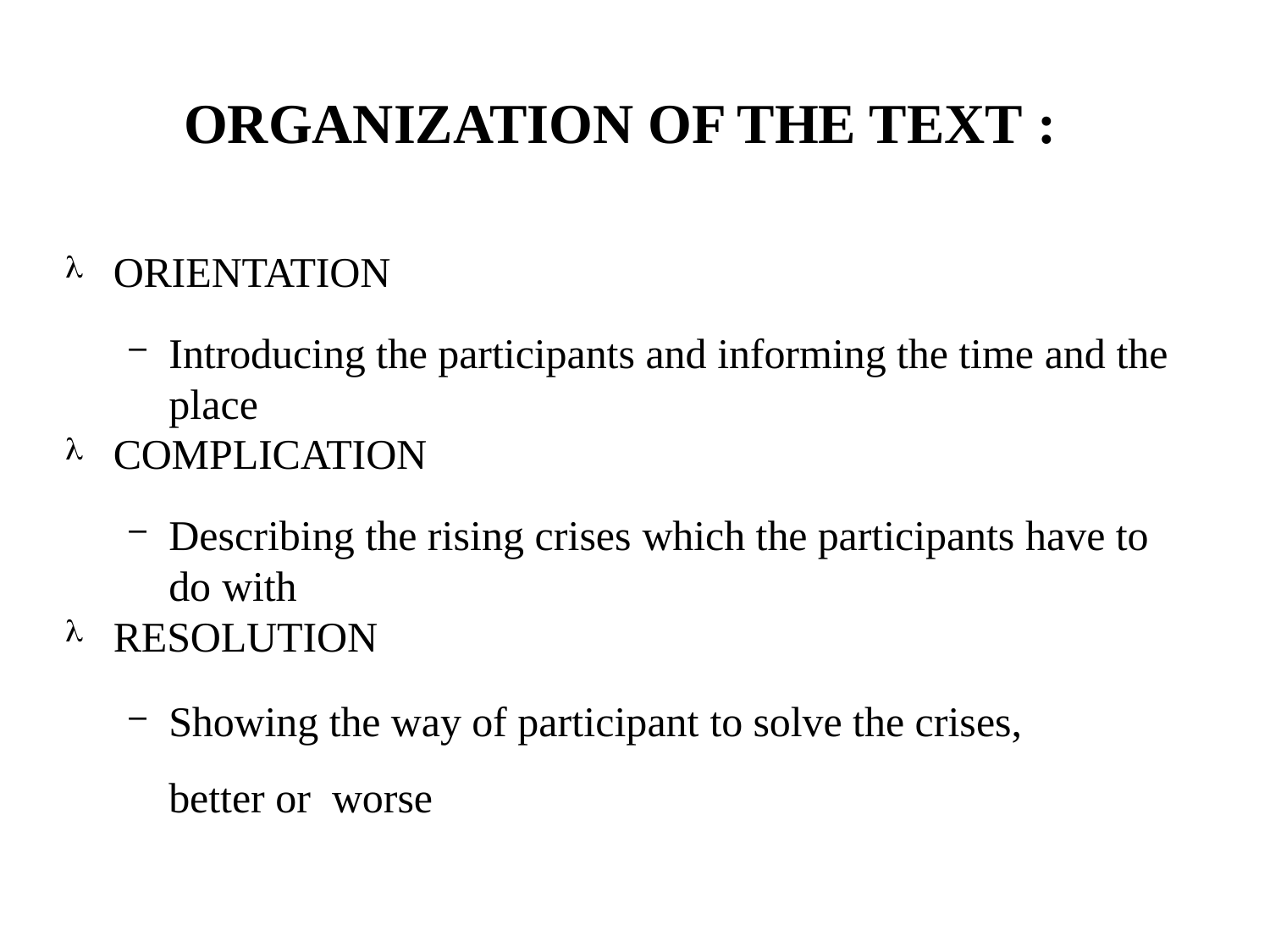

# ORGANIZATION OF THE TEXT :
ORIENTATION
Introducing the participants and informing the time and the place
COMPLICATION
Describing the rising crises which the participants have to do with
RESOLUTION
Showing the way of participant to solve the crises, better or  worse